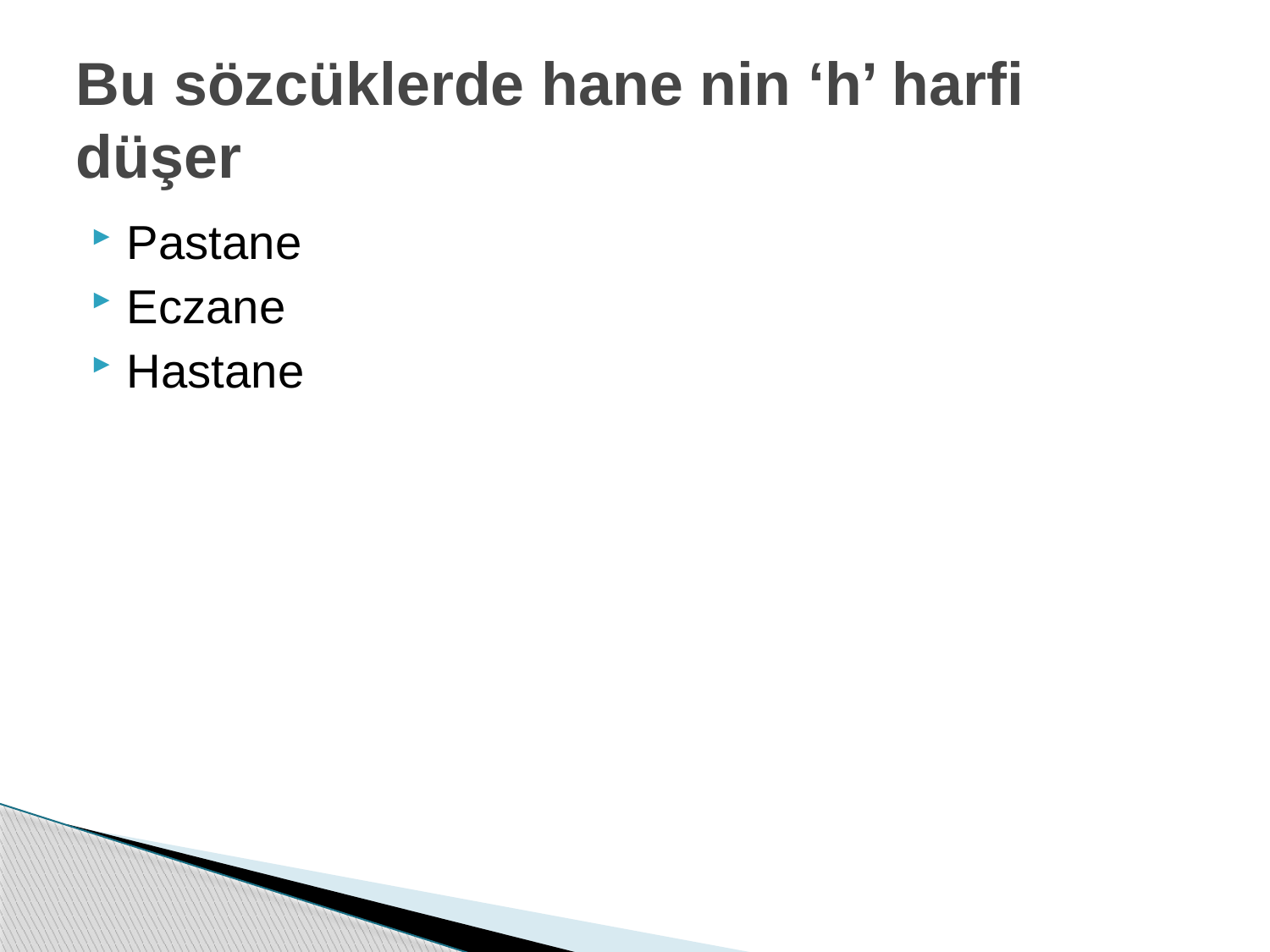

# Bu sözcüklerde hane nin ‘h’ harfi düşer
Pastane
Eczane
Hastane